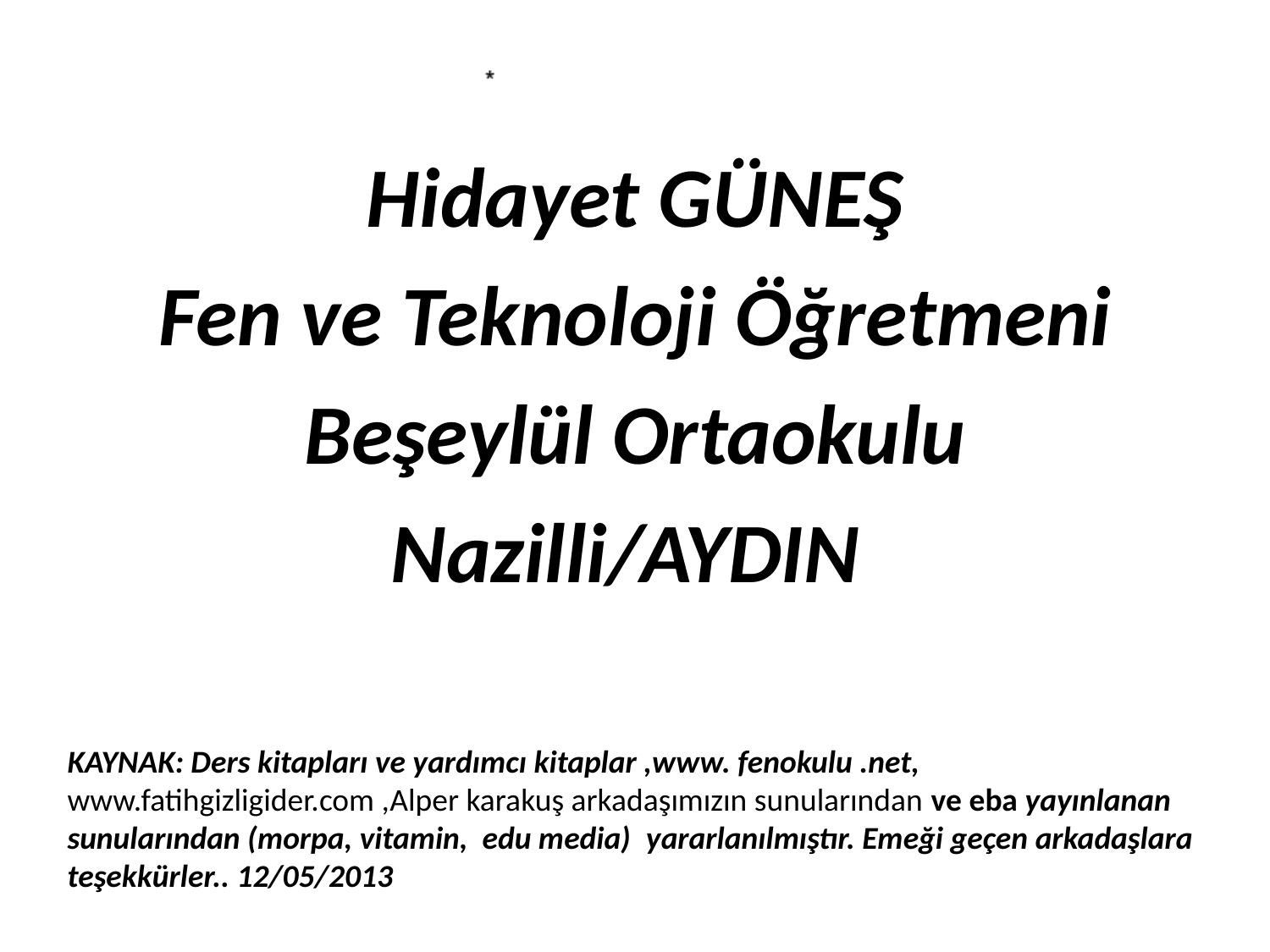

Hidayet GÜNEŞ
Fen ve Teknoloji Öğretmeni
Beşeylül Ortaokulu
Nazilli/AYDIN
KAYNAK: Ders kitapları ve yardımcı kitaplar ,www. fenokulu .net, www.fatihgizligider.com ,Alper karakuş arkadaşımızın sunularından ve eba yayınlanan  sunularından (morpa, vitamin,  edu media)  yararlanılmıştır. Emeği geçen arkadaşlara teşekkürler.. 12/05/2013